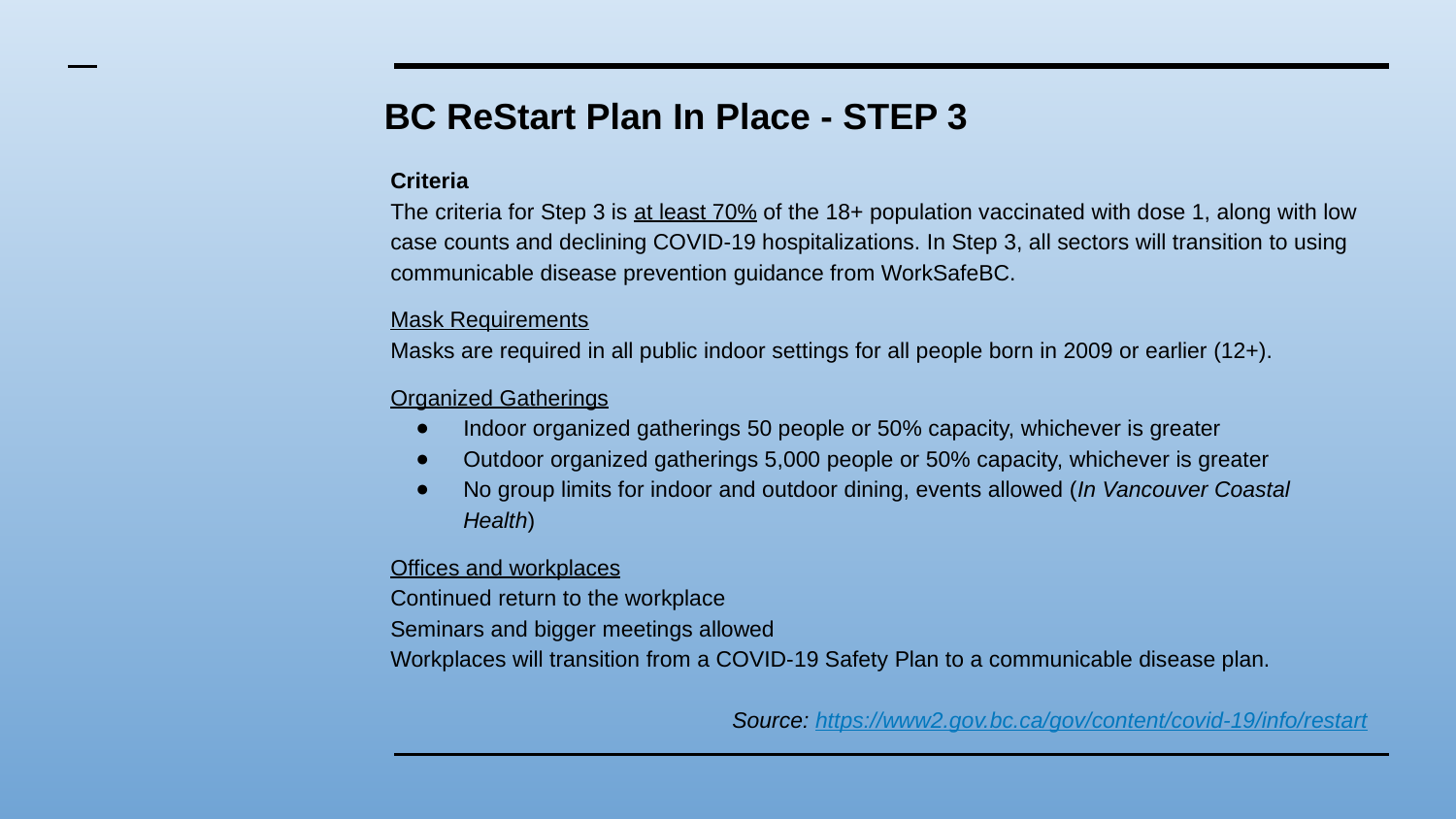

# BC ReStart Plan In Place - STEP 3
Criteria
The criteria for Step 3 is at least 70% of the 18+ population vaccinated with dose 1, along with low case counts and declining COVID-19 hospitalizations. In Step 3, all sectors will transition to using communicable disease prevention guidance from WorkSafeBC.

Mask Requirements
Masks are required in all public indoor settings for all people born in 2009 or earlier (12+).

Organized Gatherings
Indoor organized gatherings 50 people or 50% capacity, whichever is greater
Outdoor organized gatherings 5,000 people or 50% capacity, whichever is greater
No group limits for indoor and outdoor dining, events allowed (In Vancouver Coastal Health)

Offices and workplaces
Continued return to the workplace
Seminars and bigger meetings allowed
Workplaces will transition from a COVID-19 Safety Plan to a communicable disease plan.

Source: https://www2.gov.bc.ca/gov/content/covid-19/info/restart